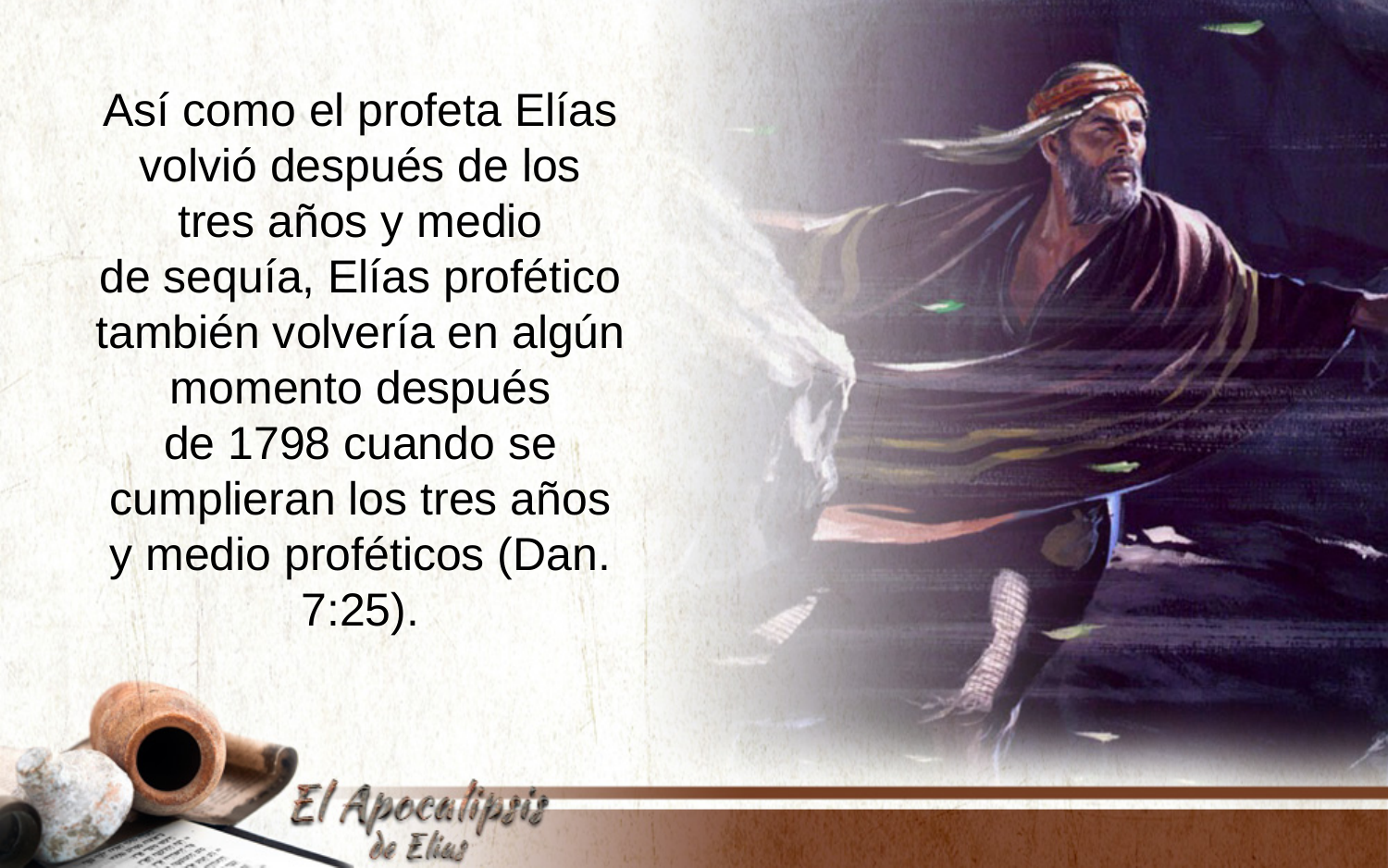

Así como el profeta Elías volvió después de los tres años y medio
de sequía, Elías profético también volvería en algún momento después
de 1798 cuando se cumplieran los tres años y medio proféticos (Dan.
7:25).